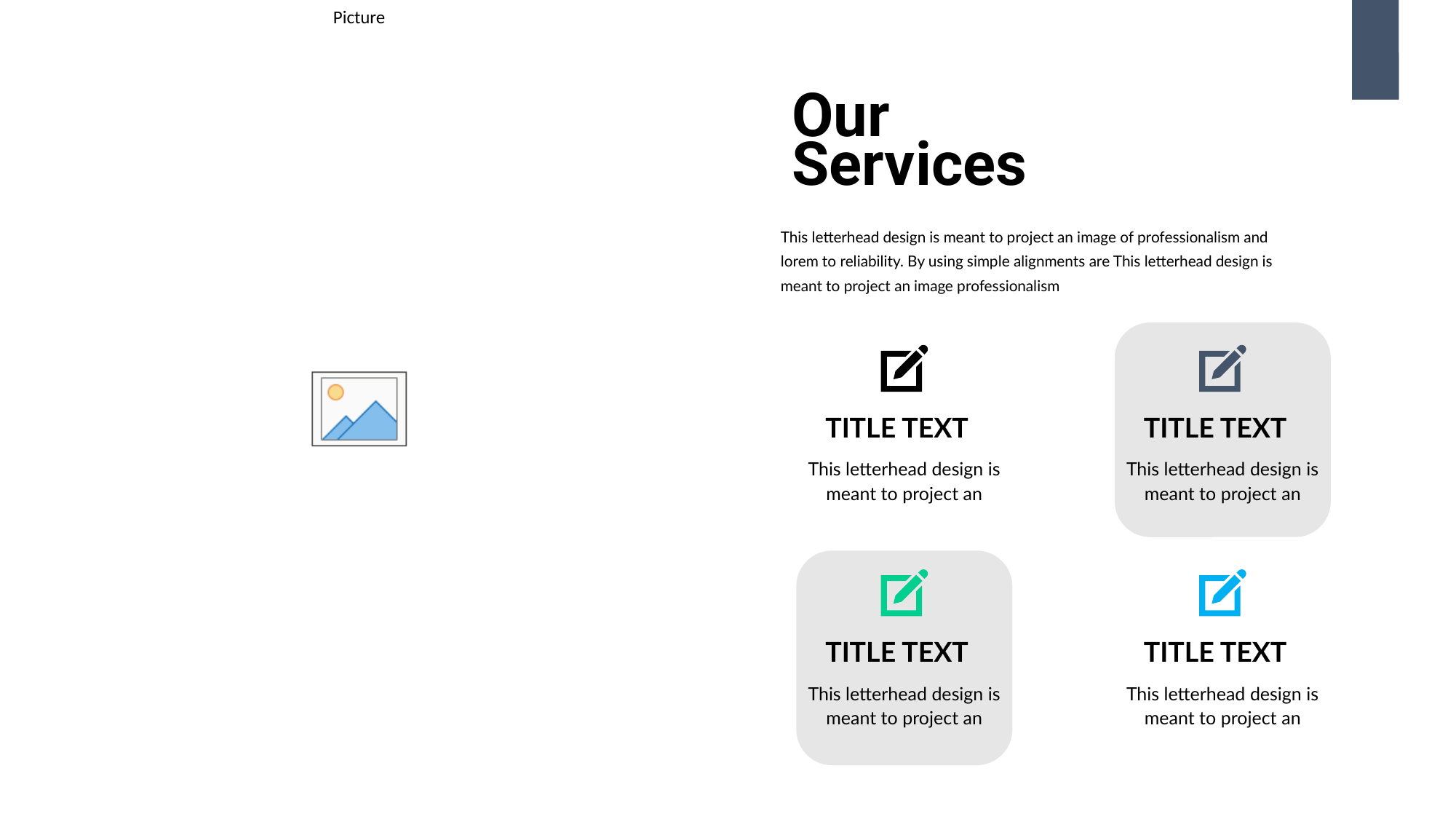

8
Our
Services
This letterhead design is meant to project an image of professionalism and lorem to reliability. By using simple alignments are This letterhead design is meant to project an image professionalism

TITLE TEXT
This letterhead design is meant to project an

TITLE TEXT
This letterhead design is meant to project an

TITLE TEXT
This letterhead design is meant to project an

TITLE TEXT
This letterhead design is meant to project an